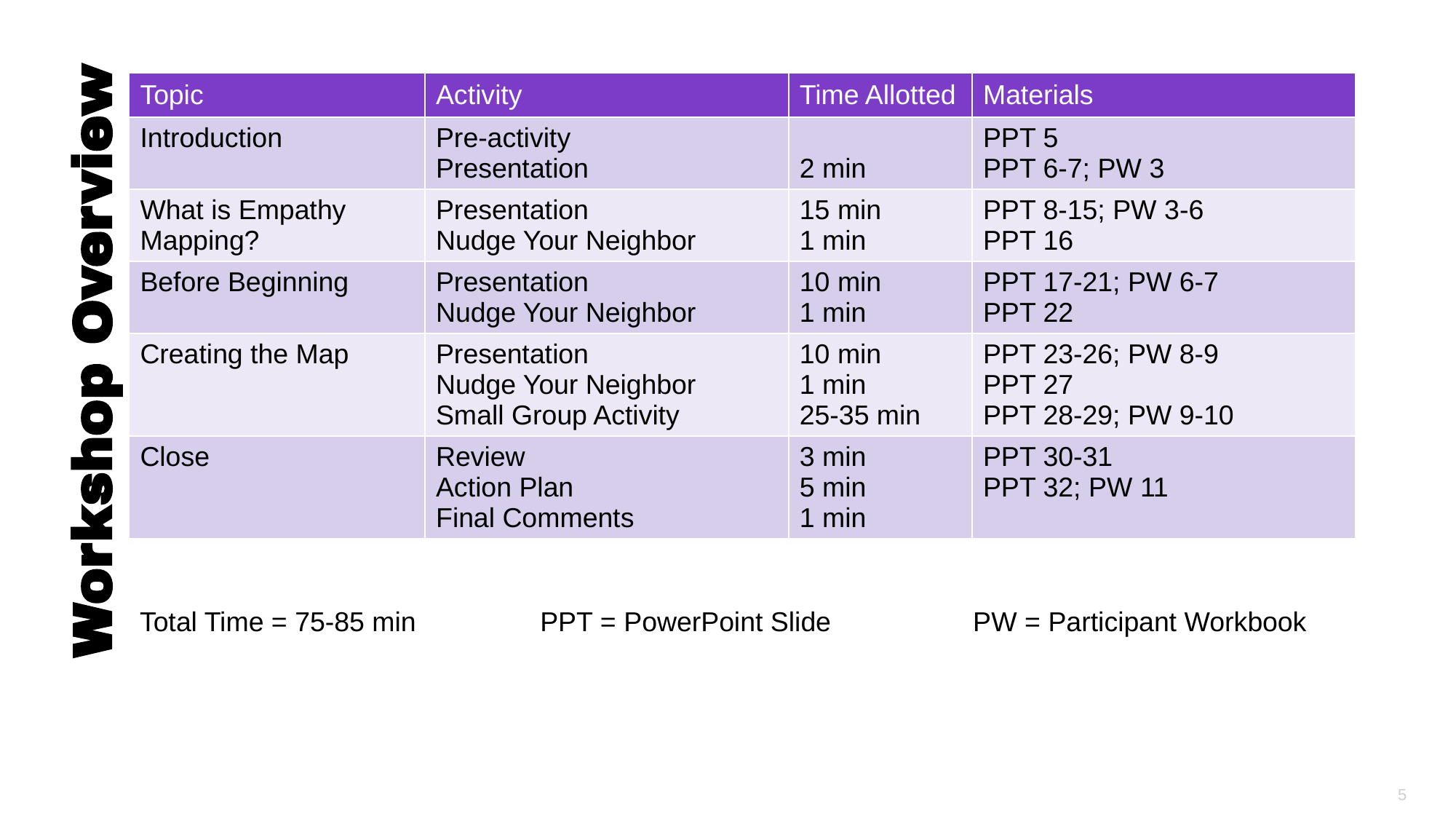

| Topic | Activity | Time Allotted | Materials |
| --- | --- | --- | --- |
| Introduction | Pre-activity Presentation | 2 min | PPT 5 PPT 6-7; PW 3 |
| What is Empathy Mapping? | Presentation Nudge Your Neighbor | 15 min 1 min | PPT 8-15; PW 3-6 PPT 16 |
| Before Beginning | Presentation Nudge Your Neighbor | 10 min 1 min | PPT 17-21; PW 6-7 PPT 22 |
| Creating the Map | Presentation Nudge Your Neighbor Small Group Activity | 10 min 1 min 25-35 min | PPT 23-26; PW 8-9 PPT 27 PPT 28-29; PW 9-10 |
| Close | Review Action Plan Final Comments | 3 min 5 min 1 min | PPT 30-31 PPT 32; PW 11 |
# Workshop Overview
Total Time = 75-85 min	PPT = PowerPoint Slide	         PW = Participant Workbook
5